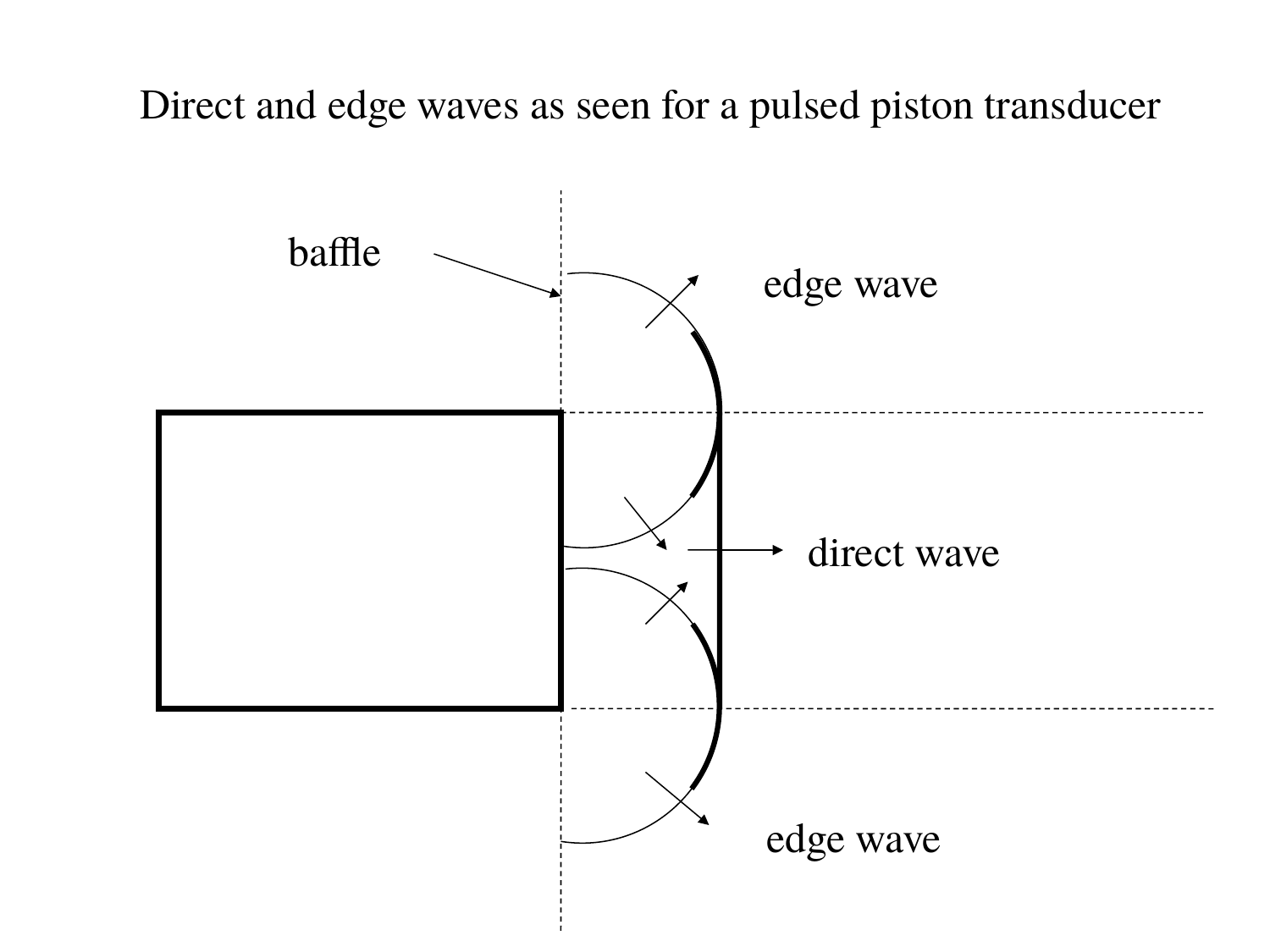

Direct and edge waves as seen for a pulsed piston transducer

baffle
edge wave

direct wave

edge wave